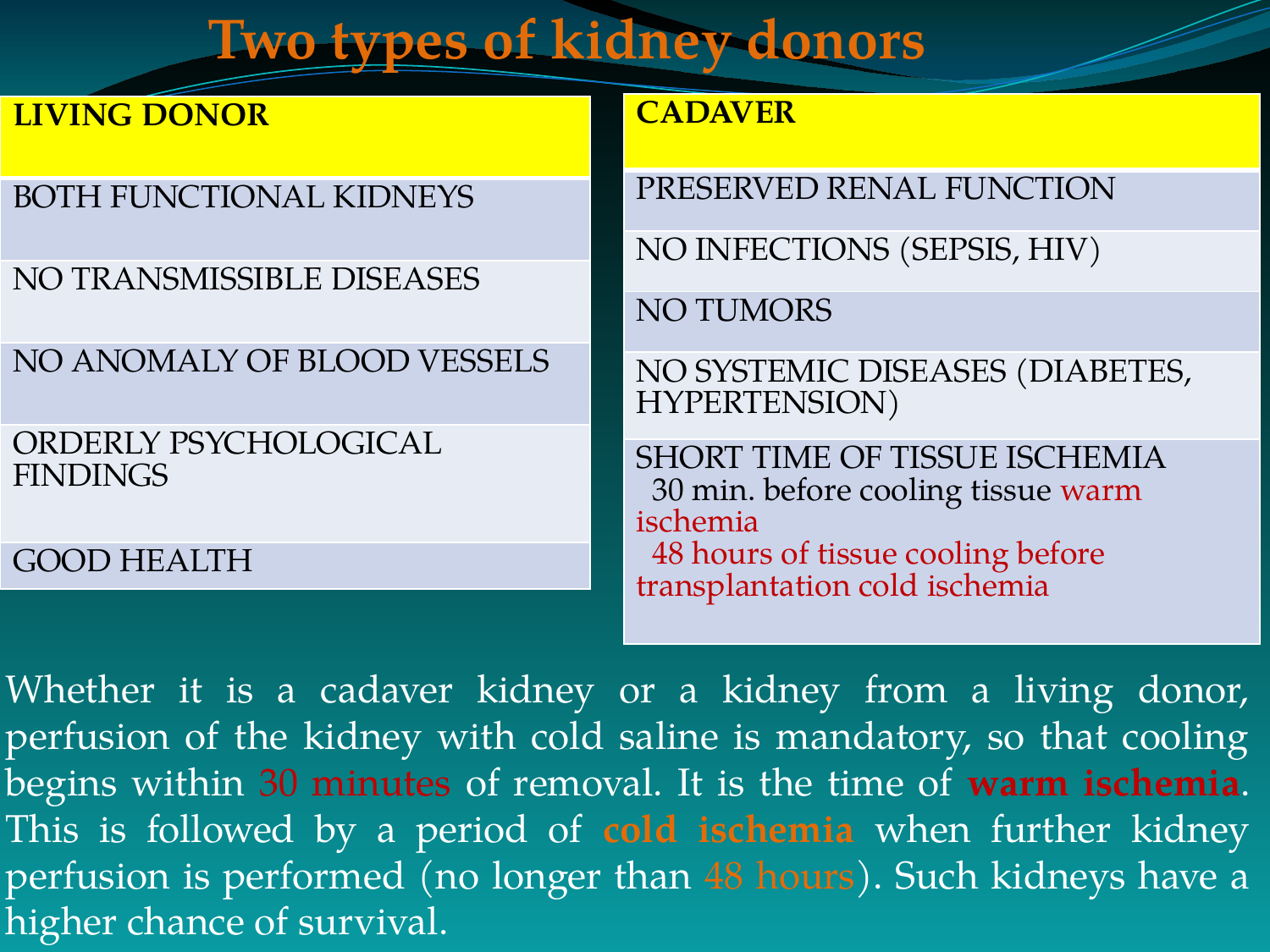

Two types of kidney donors

| CADAVER |
| --- |
| PRESERVED RENAL FUNCTION |
| NO INFECTIONS (SEPSIS, HIV) |
| NO TUMORS |
| NO SYSTEMIC DISEASES (DIABETES, HYPERTENSION) |
| SHORT TIME OF TISSUE ISCHEMIA 30 min. before cooling tissue warm ischemia 48 hours of tissue cooling before transplantation cold ischemia |
| LIVING DONOR |
| --- |
| BOTH FUNCTIONAL KIDNEYS |
| NO TRANSMISSIBLE DISEASES |
| NO ANOMALY OF BLOOD VESSELS |
| ORDERLY PSYCHOLOGICAL FINDINGS |
| GOOD HEALTH |
Whether it is a cadaver kidney or a kidney from a living donor, perfusion of the kidney with cold saline is mandatory, so that cooling begins within 30 minutes of removal. It is the time of warm ischemia. This is followed by a period of cold ischemia when further kidney perfusion is performed (no longer than 48 hours). Such kidneys have a higher chance of survival.